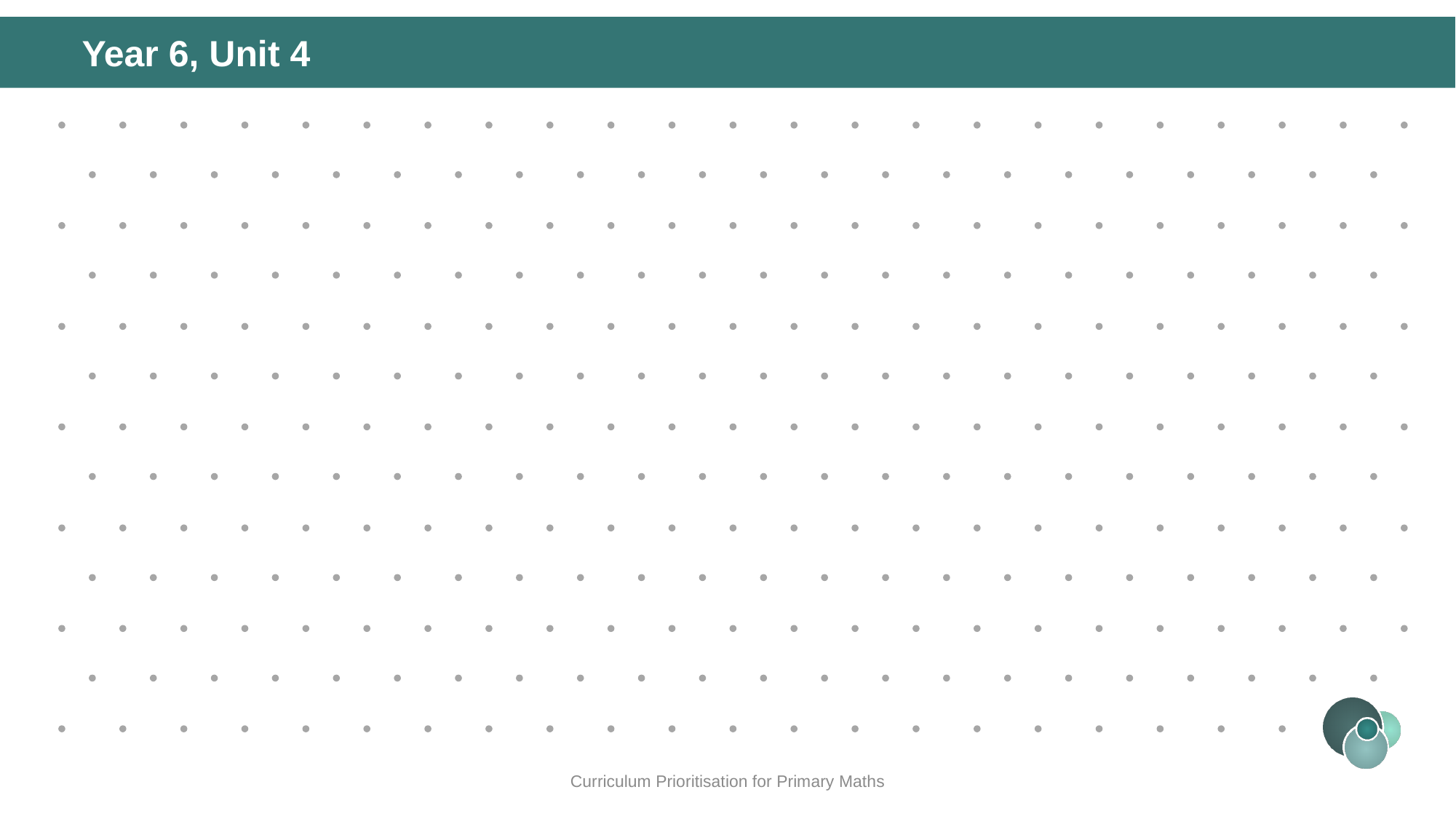

# Year 6, Unit 4

Curriculum Prioritisation for Primary Maths